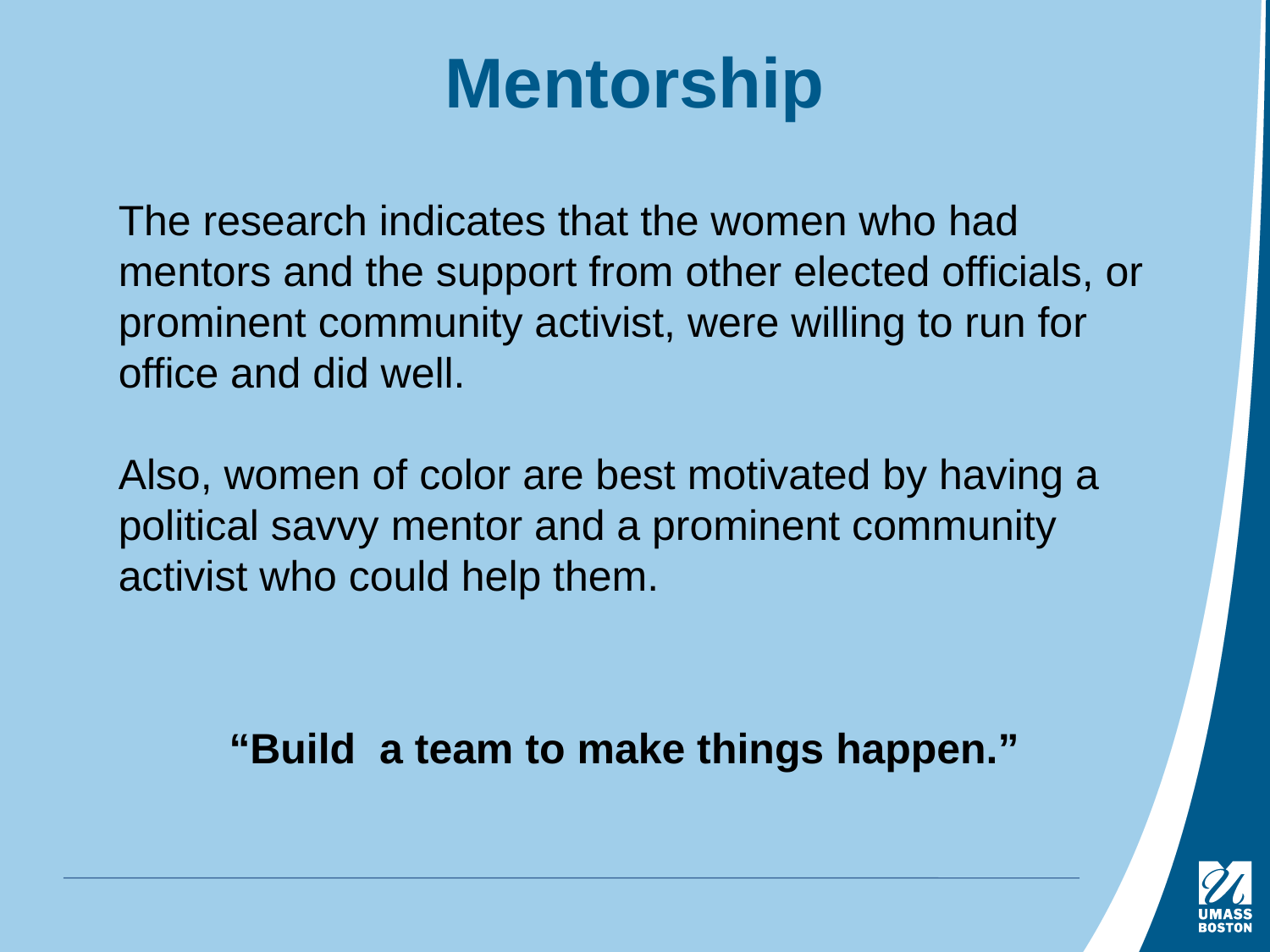

# Mentorship
The research indicates that the women who had mentors and the support from other elected officials, or prominent community activist, were willing to run for office and did well.

Also, women of color are best motivated by having a political savvy mentor and a prominent community activist who could help them.

“Build  a team to make things happen.”